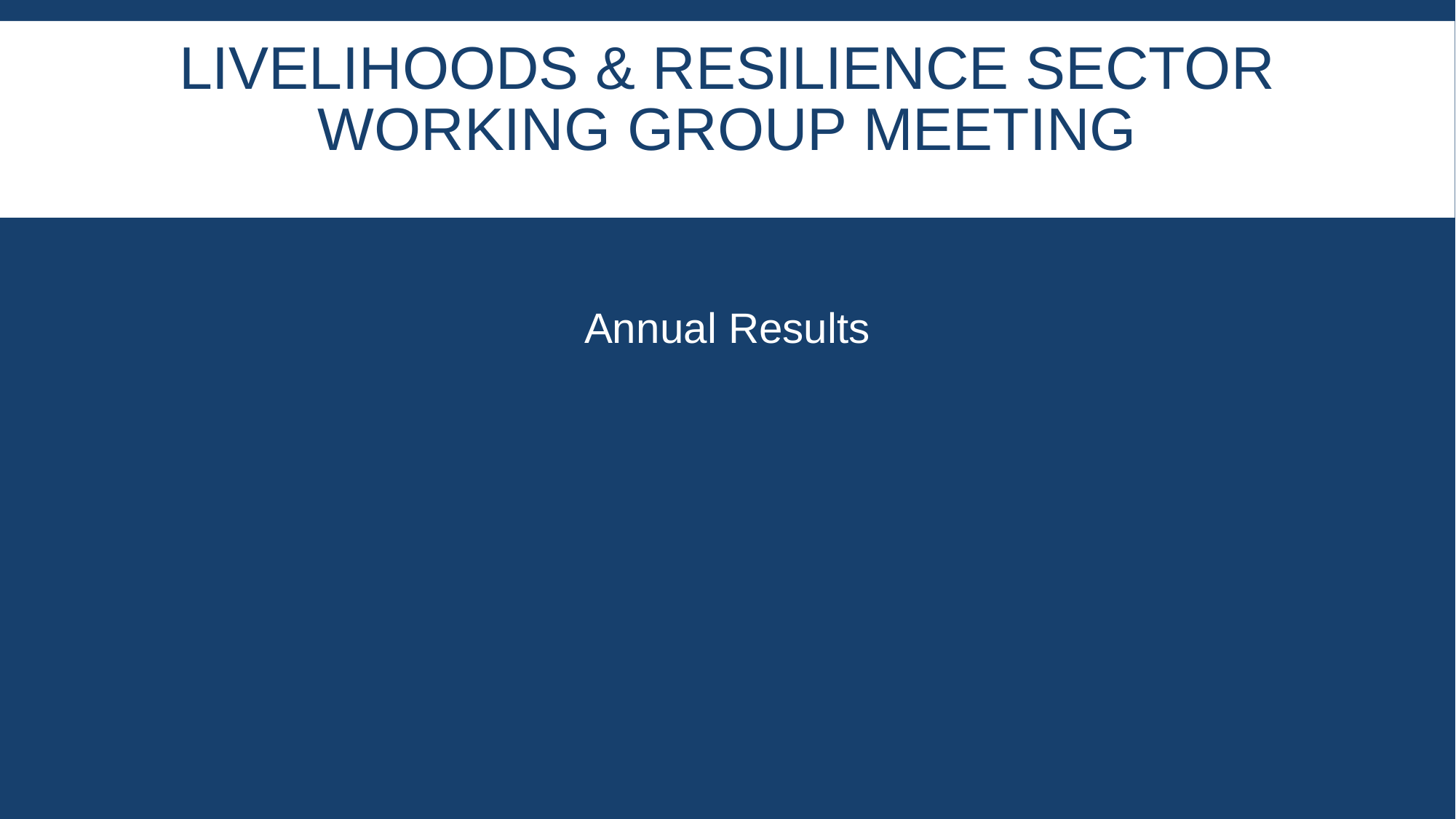

# Livelihoods & Resilience Sector Working group meeting

Annual Results